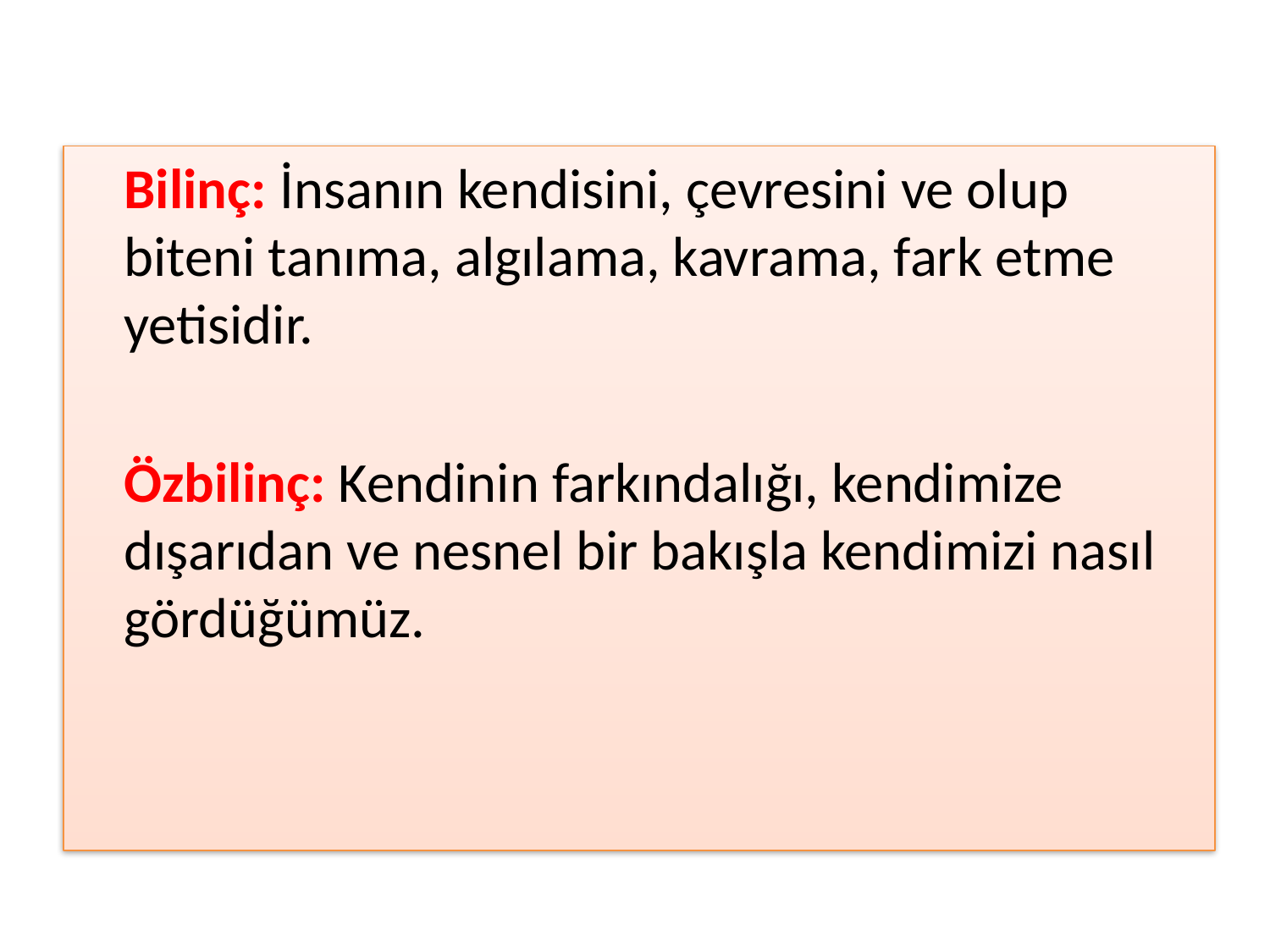

Bilinç: İnsanın kendisini, çevresini ve olup biteni tanıma, algılama, kavrama, fark etme yetisidir.

	Özbilinç: Kendinin farkındalığı, kendimize dışarıdan ve nesnel bir bakışla kendimizi nasıl gördüğümüz.